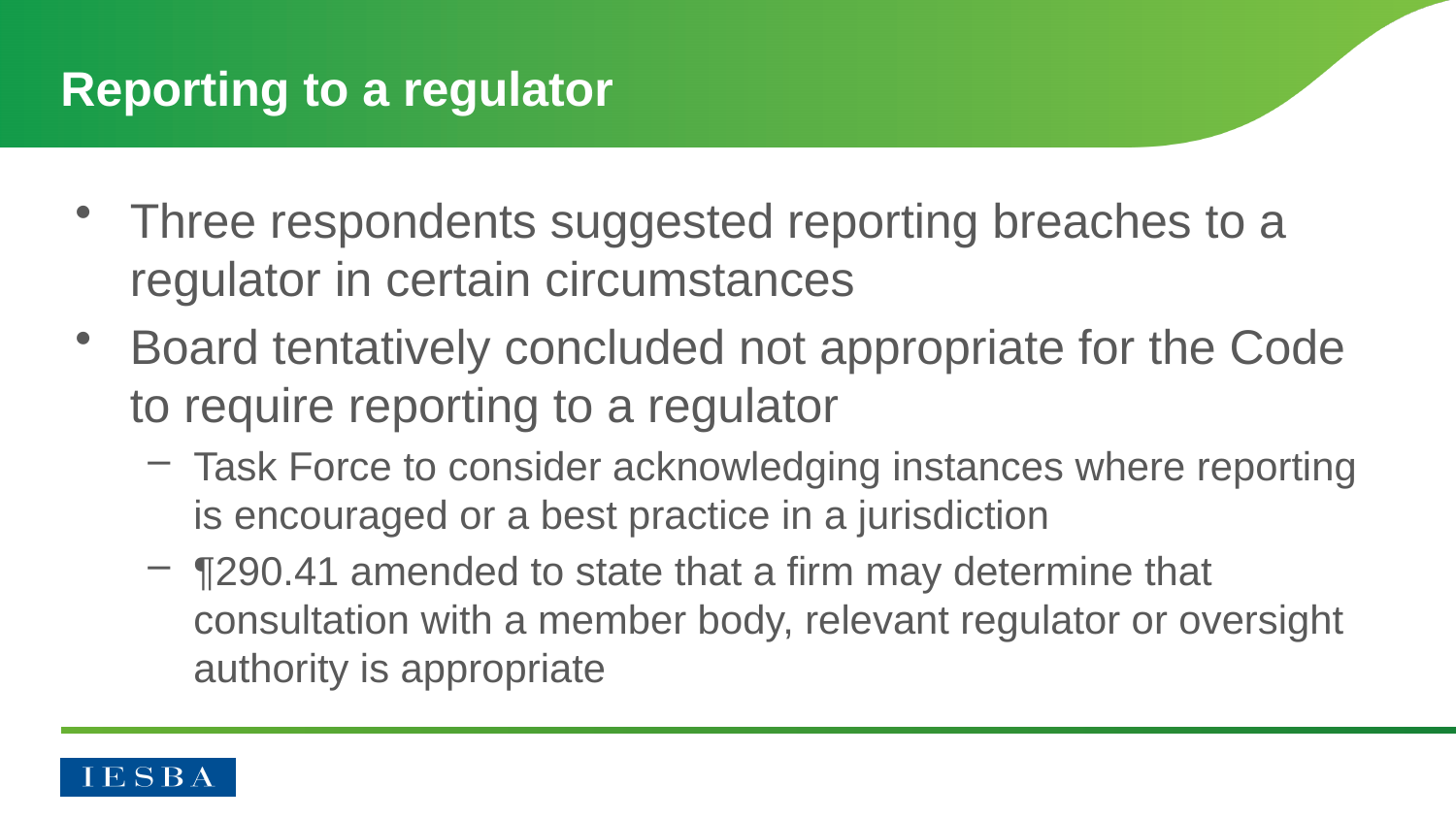

# Reporting to a regulator
Three respondents suggested reporting breaches to a regulator in certain circumstances
Board tentatively concluded not appropriate for the Code to require reporting to a regulator
Task Force to consider acknowledging instances where reporting is encouraged or a best practice in a jurisdiction
¶290.41 amended to state that a firm may determine that consultation with a member body, relevant regulator or oversight authority is appropriate